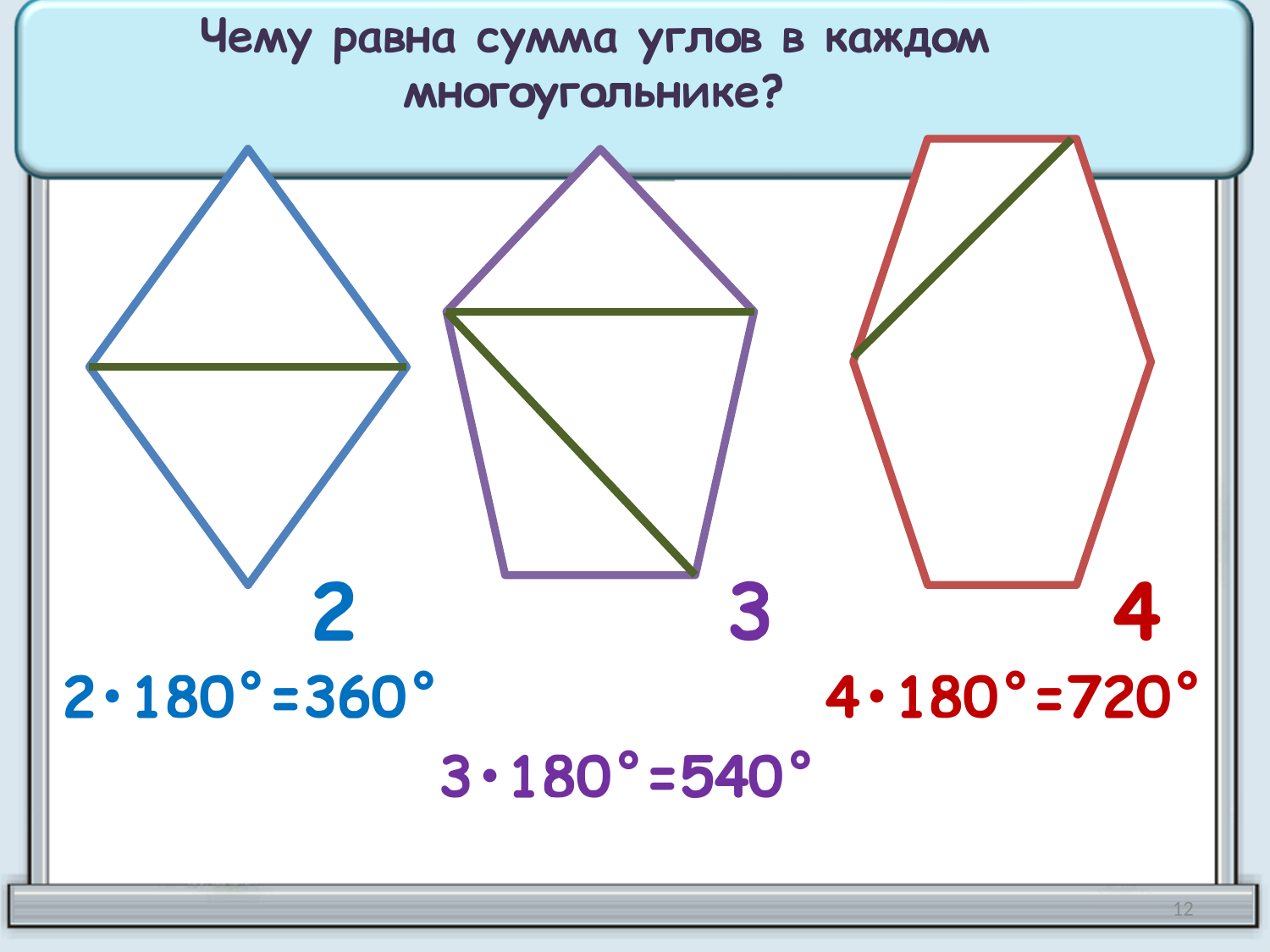

Чему равна сумма углов в каждом многоугольнике?

2
3
4
2•180°=360°
4•180°=720°
3•180°=540°
12